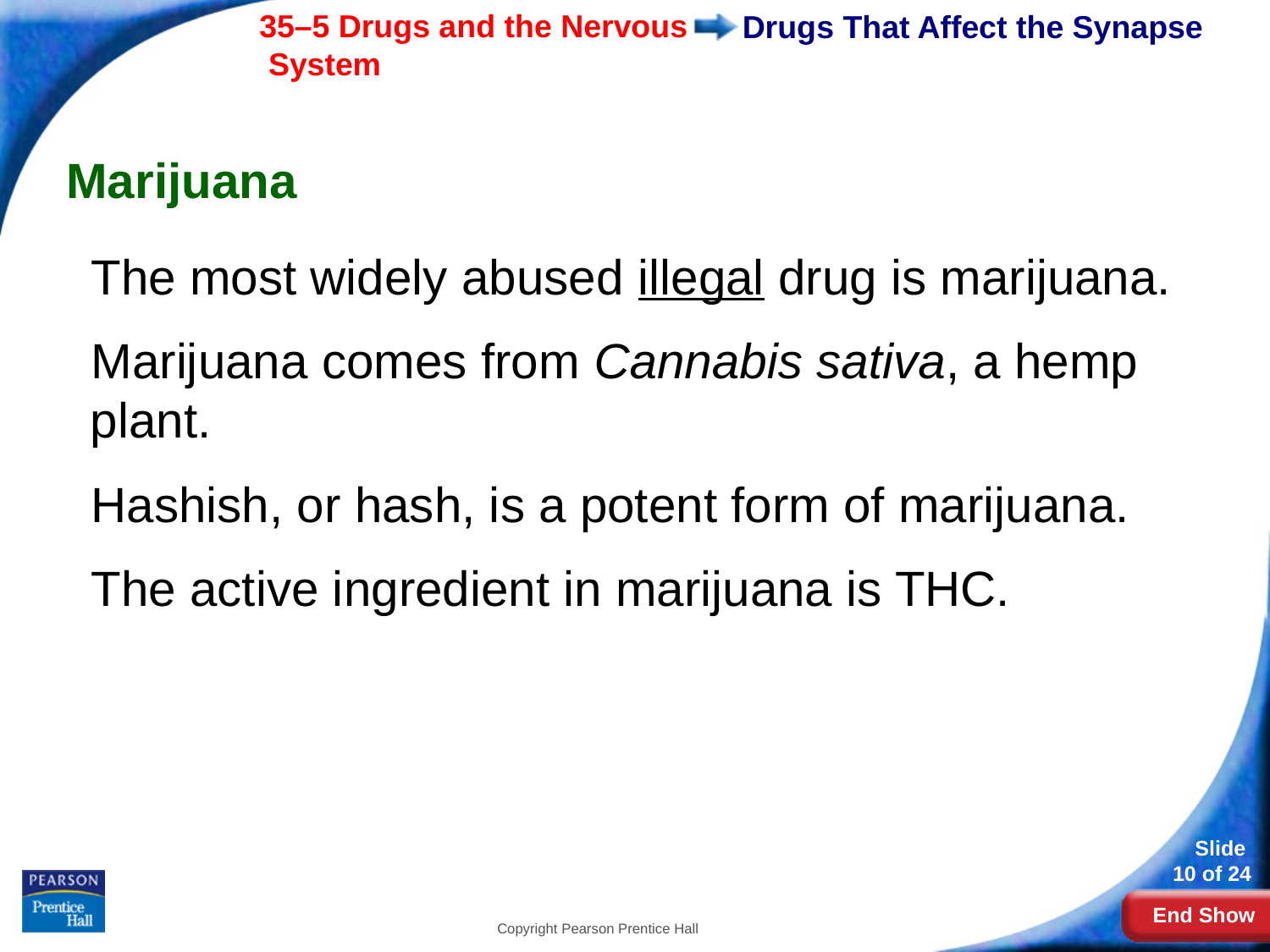

# Drugs That Affect the Synapse
Marijuana
The most widely abused illegal drug is marijuana.
Marijuana comes from Cannabis sativa, a hemp plant.
Hashish, or hash, is a potent form of marijuana.
The active ingredient in marijuana is THC.
Copyright Pearson Prentice Hall